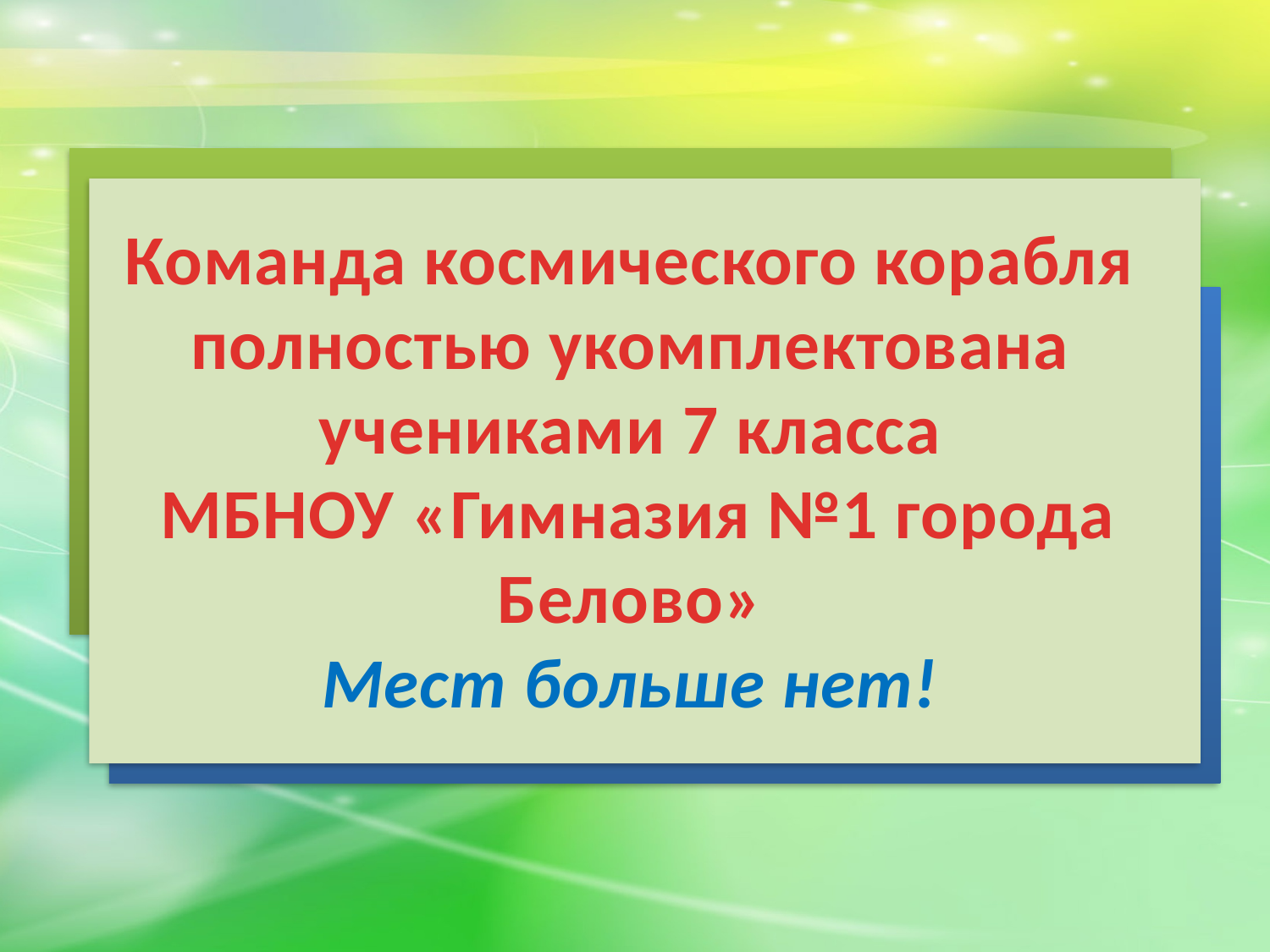

Команда космического корабля
 полностью укомплектована
учениками 7 класса
 МБНОУ «Гимназия №1 города Белово»
Мест больше нет!